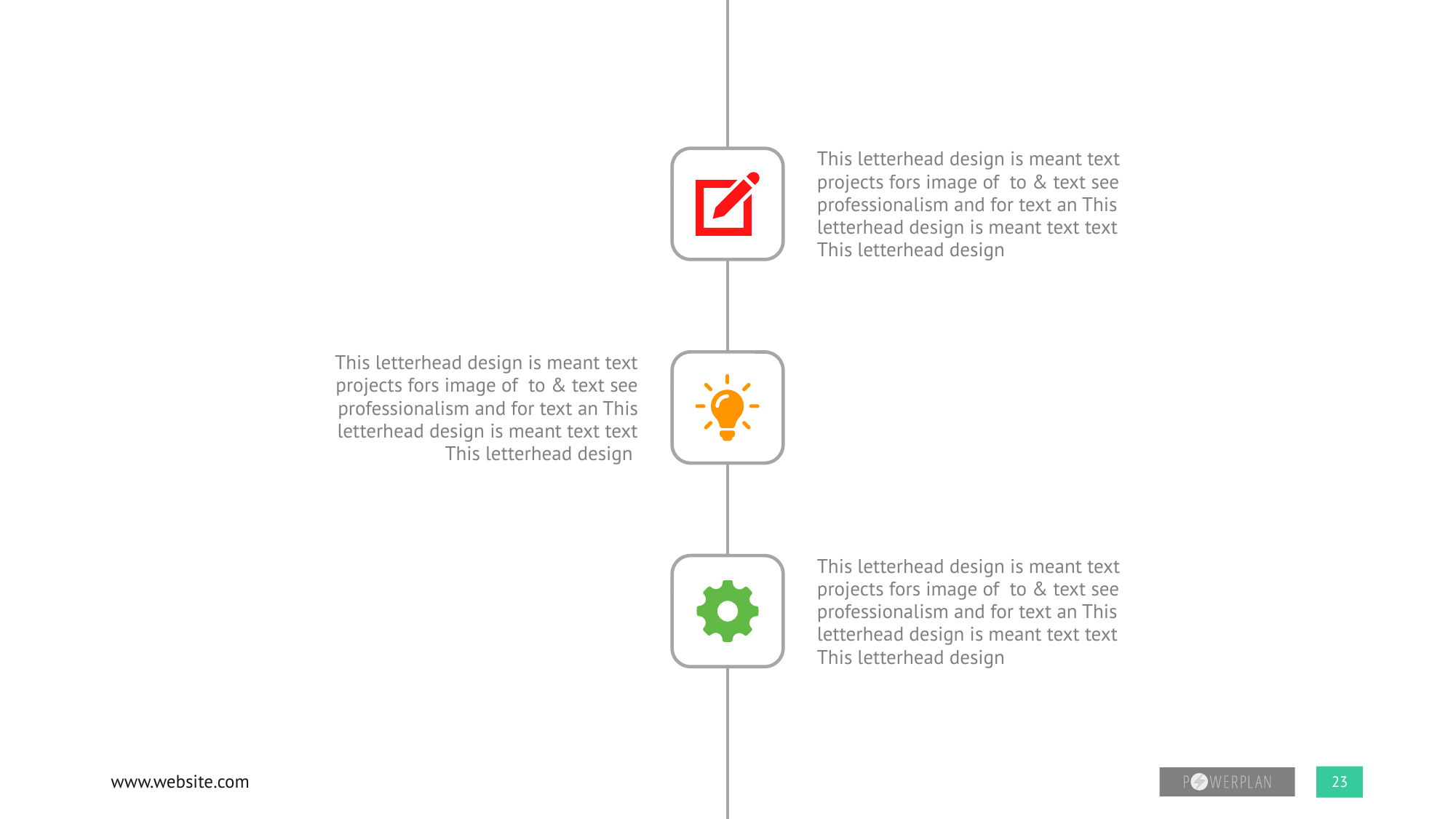

This letterhead design is meant text projects fors image of  to & text see professionalism and for text an This letterhead design is meant text text This letterhead design

This letterhead design is meant text projects fors image of  to & text see professionalism and for text an This letterhead design is meant text text This letterhead design

This letterhead design is meant text projects fors image of  to & text see professionalism and for text an This letterhead design is meant text text This letterhead design

www.website.com
23